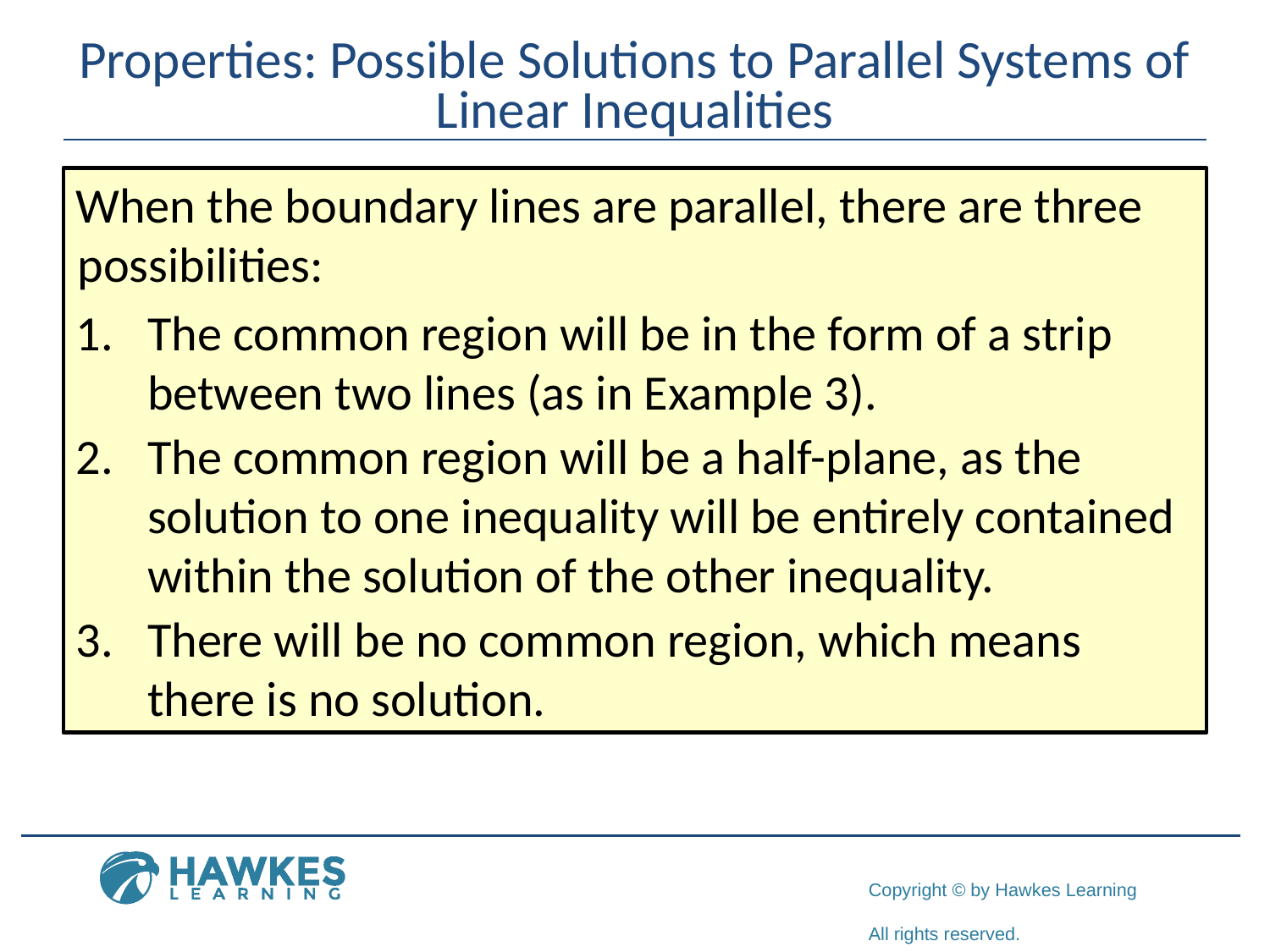

# Properties: Possible Solutions to Parallel Systems of Linear Inequalities
When the boundary lines are parallel, there are three possibilities:
The common region will be in the form of a strip between two lines (as in Example 3).
The common region will be a half-plane, as the solution to one inequality will be entirely contained within the solution of the other inequality.
There will be no common region, which means there is no solution.